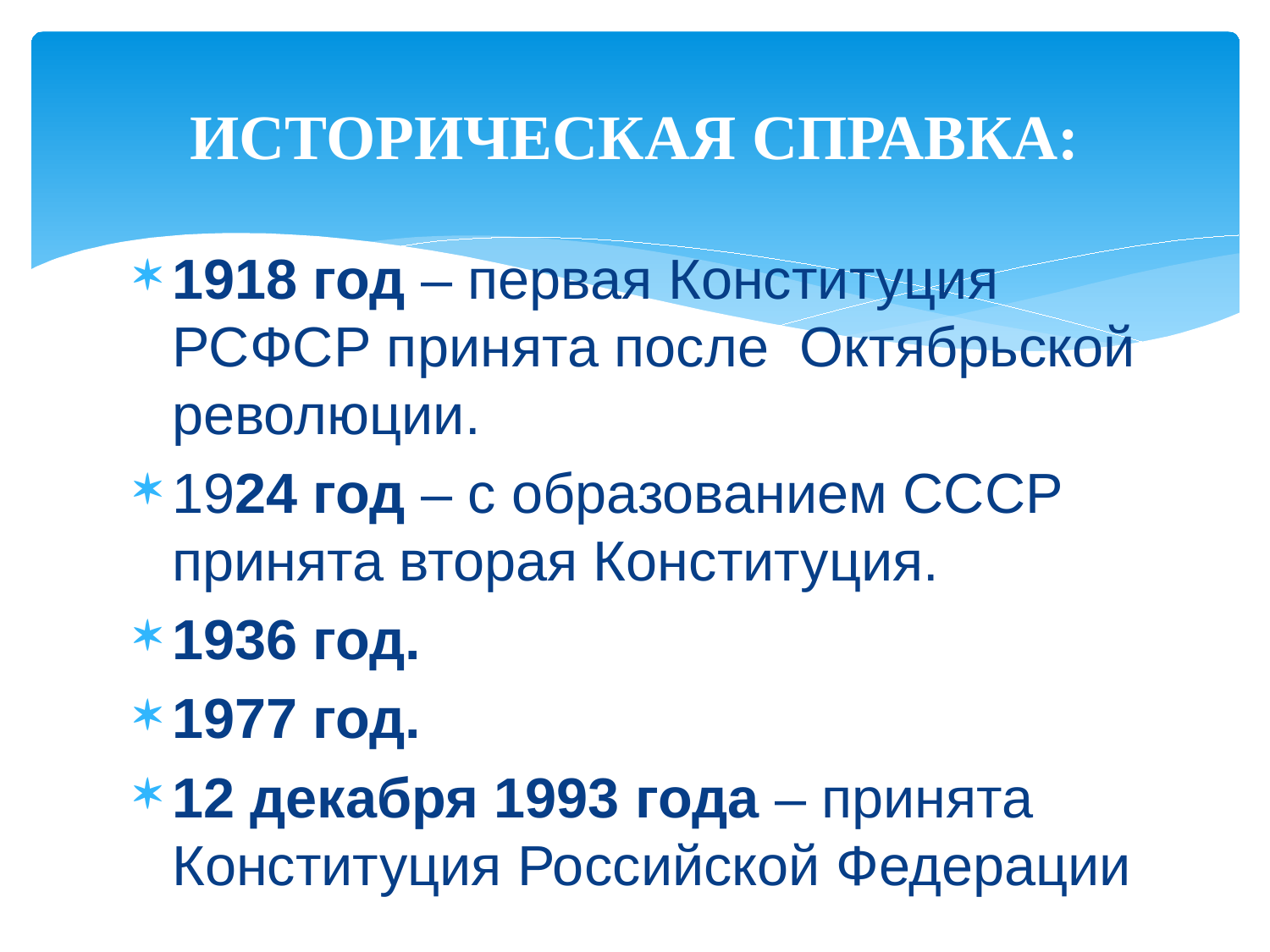

# ИСТОРИЧЕСКАЯ СПРАВКА:
1918 год – первая Конституция РСФСР принята после  Октябрьской революции.
1924 год – с образованием СССР принята вторая Конституция.
1936 год.
1977 год.
12 декабря 1993 года – принята Конституция Российской Федерации